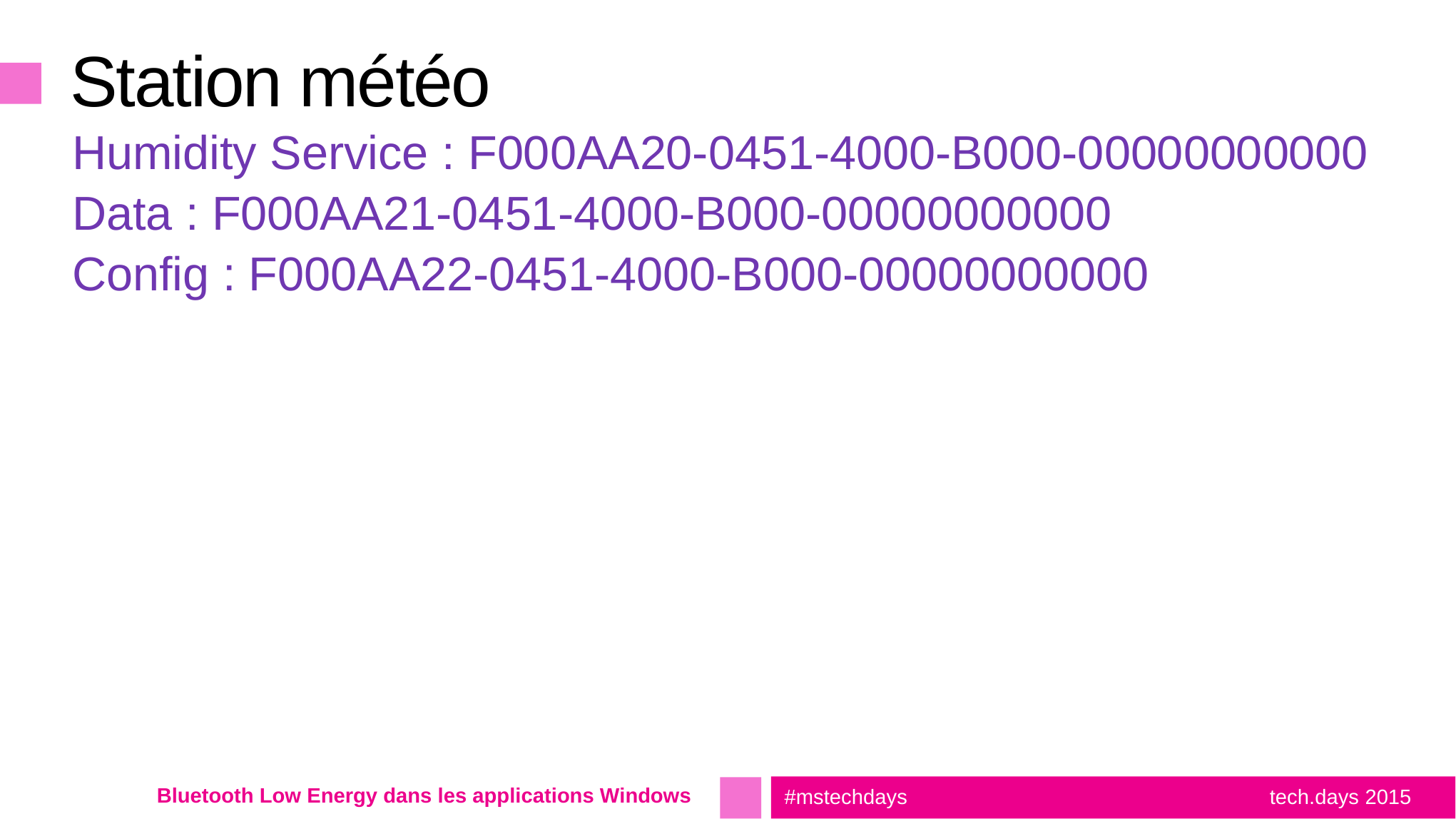

# Station météo
Humidity Service : F000AA20-0451-4000-B000-00000000000
Data : F000AA21-0451-4000-B000-00000000000
Config : F000AA22-0451-4000-B000-00000000000

Bluetooth Low Energy dans les applications Windows